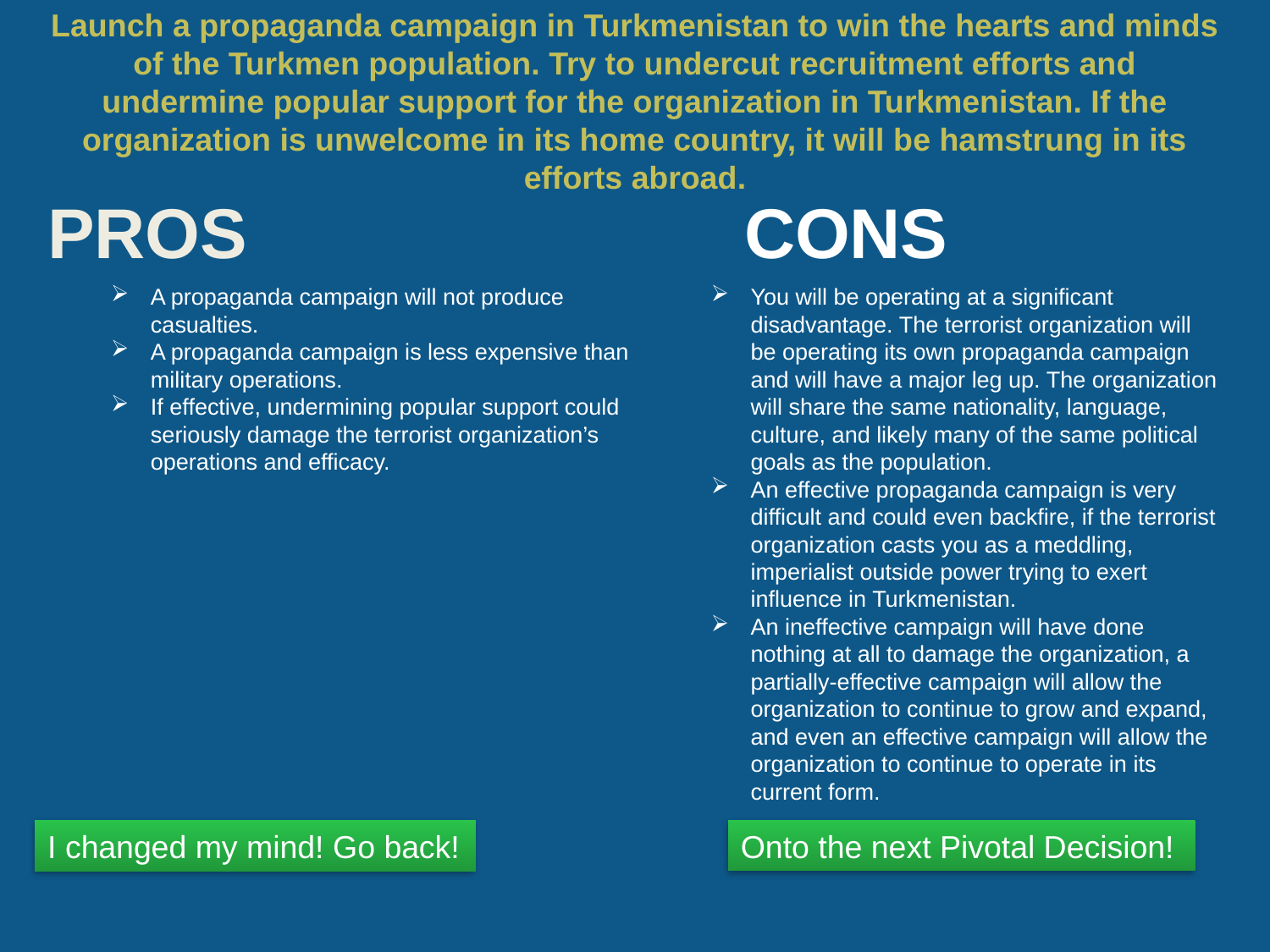

# Launch a propaganda campaign in Turkmenistan to win the hearts and minds of the Turkmen population. Try to undercut recruitment efforts and undermine popular support for the organization in Turkmenistan. If the organization is unwelcome in its home country, it will be hamstrung in its efforts abroad.
A propaganda campaign will not produce casualties.
A propaganda campaign is less expensive than military operations.
If effective, undermining popular support could seriously damage the terrorist organization’s operations and efficacy.

You will be operating at a significant disadvantage. The terrorist organization will be operating its own propaganda campaign and will have a major leg up. The organization will share the same nationality, language, culture, and likely many of the same political goals as the population.
An effective propaganda campaign is very difficult and could even backfire, if the terrorist organization casts you as a meddling, imperialist outside power trying to exert influence in Turkmenistan.
An ineffective campaign will have done nothing at all to damage the organization, a partially-effective campaign will allow the organization to continue to grow and expand, and even an effective campaign will allow the organization to continue to operate in its current form.